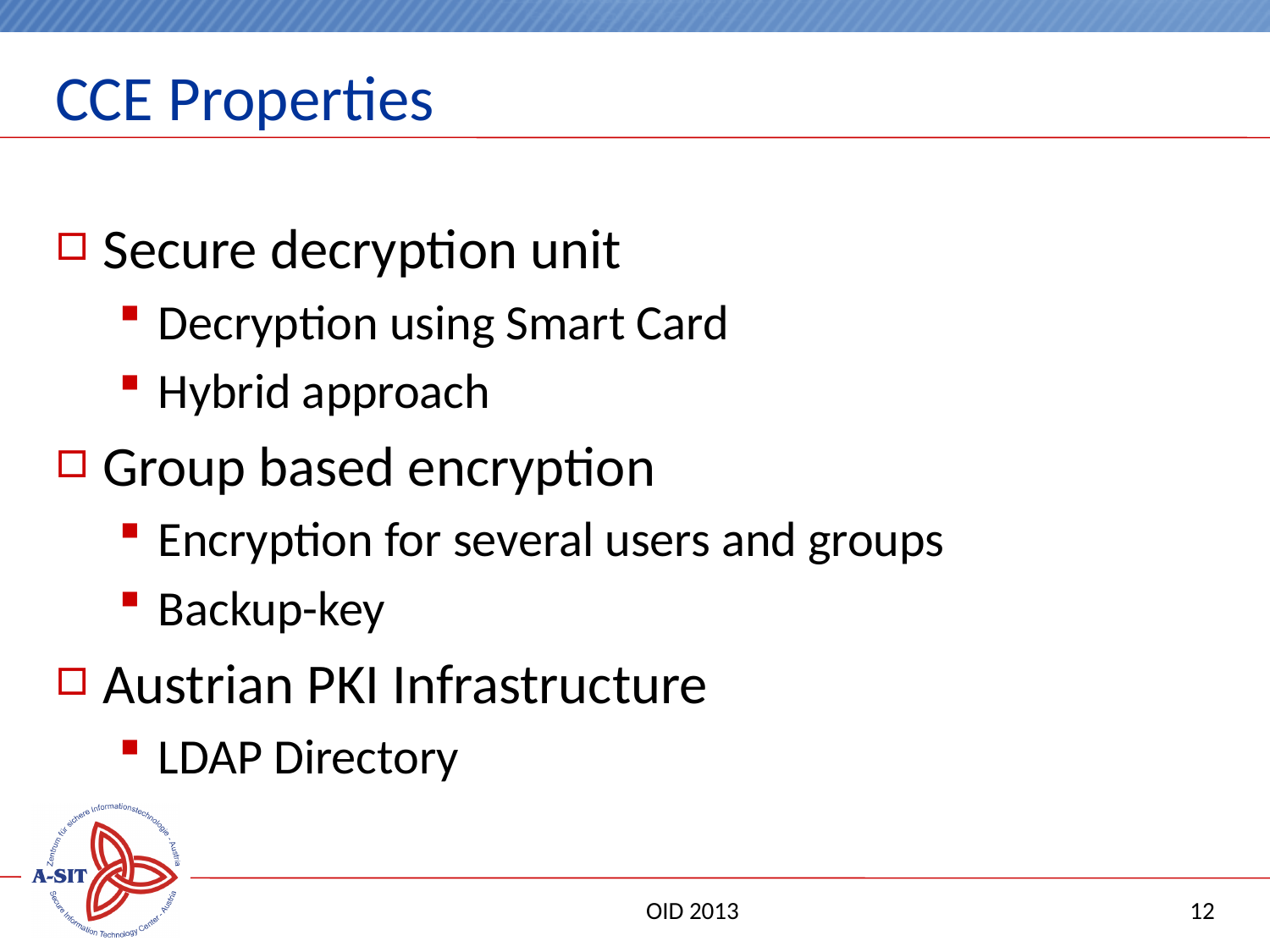

# CCE Properties
Secure decryption unit
Decryption using Smart Card
Hybrid approach
Group based encryption
Encryption for several users and groups
Backup-key
Austrian PKI Infrastructure
LDAP Directory

OID 2013
12